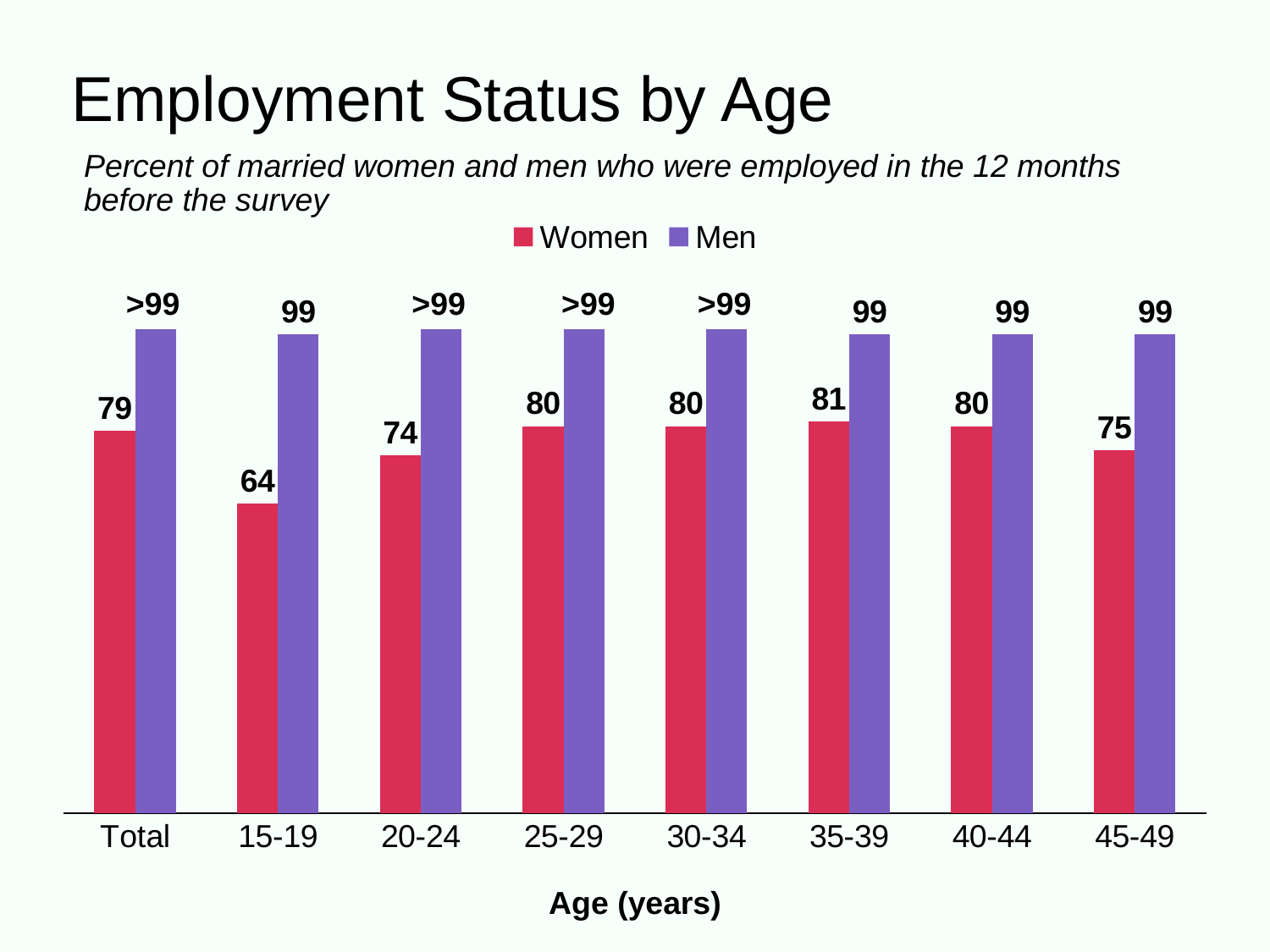

# Employment Status by Age
Percent of married women and men who were employed in the 12 months before the survey

### Chart

| Category | Women | Men |
|---|---|---|
| Total | 79.0 | 100.0 |
| 15-19 | 64.0 | 99.0 |
| 20-24 | 74.0 | 100.0 |
| 25-29 | 80.0 | 100.0 |
| 30-34 | 80.0 | 100.0 |
| 35-39 | 81.0 | 99.0 |
| 40-44 | 80.0 | 99.0 |
| 45-49 | 75.0 | 99.0 |
>99
>99
>99
>99
Age (years)